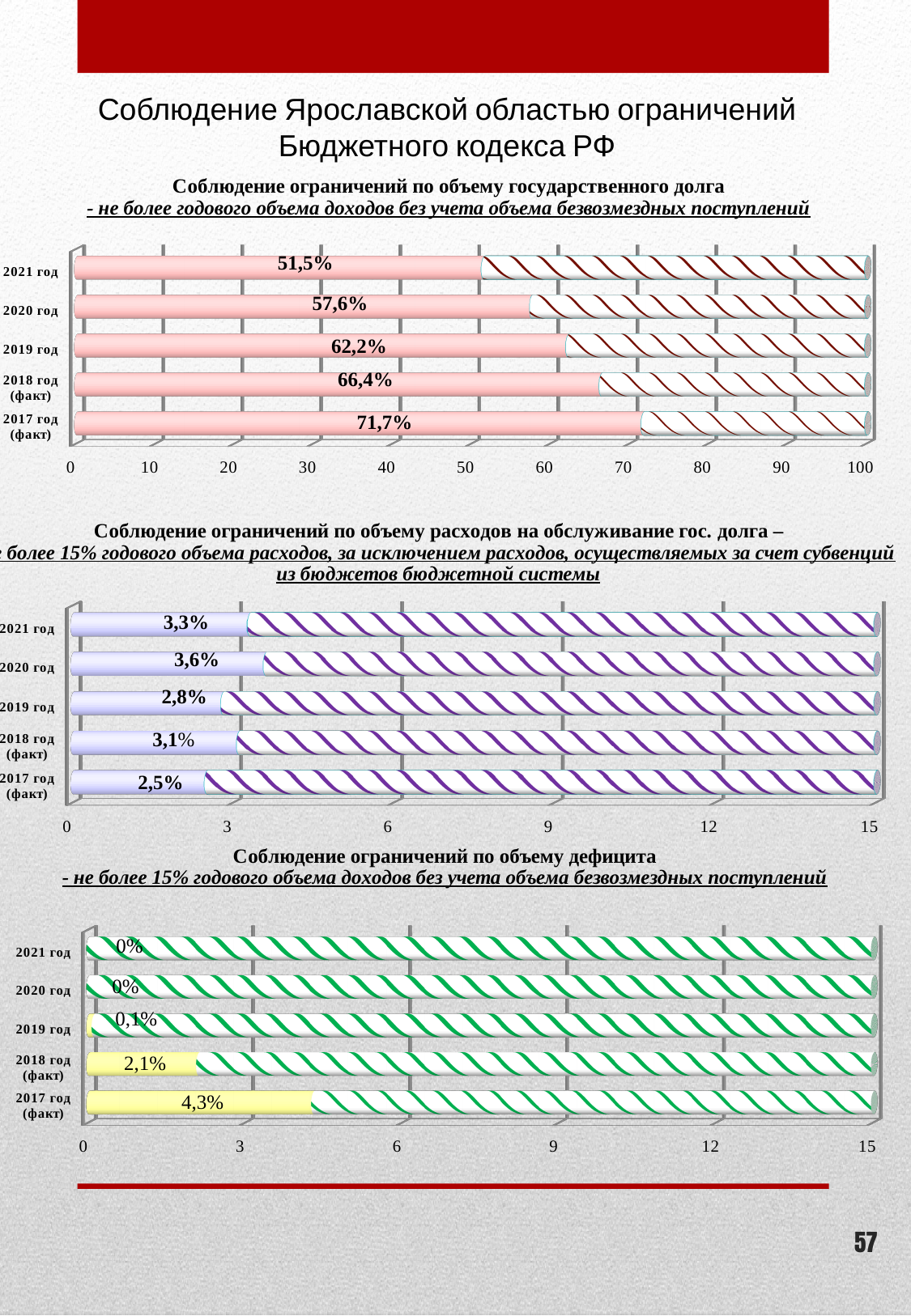

Соблюдение Ярославской областью ограничений
Бюджетного кодекса РФ

[unsupported chart]

[unsupported chart]

[unsupported chart]

57